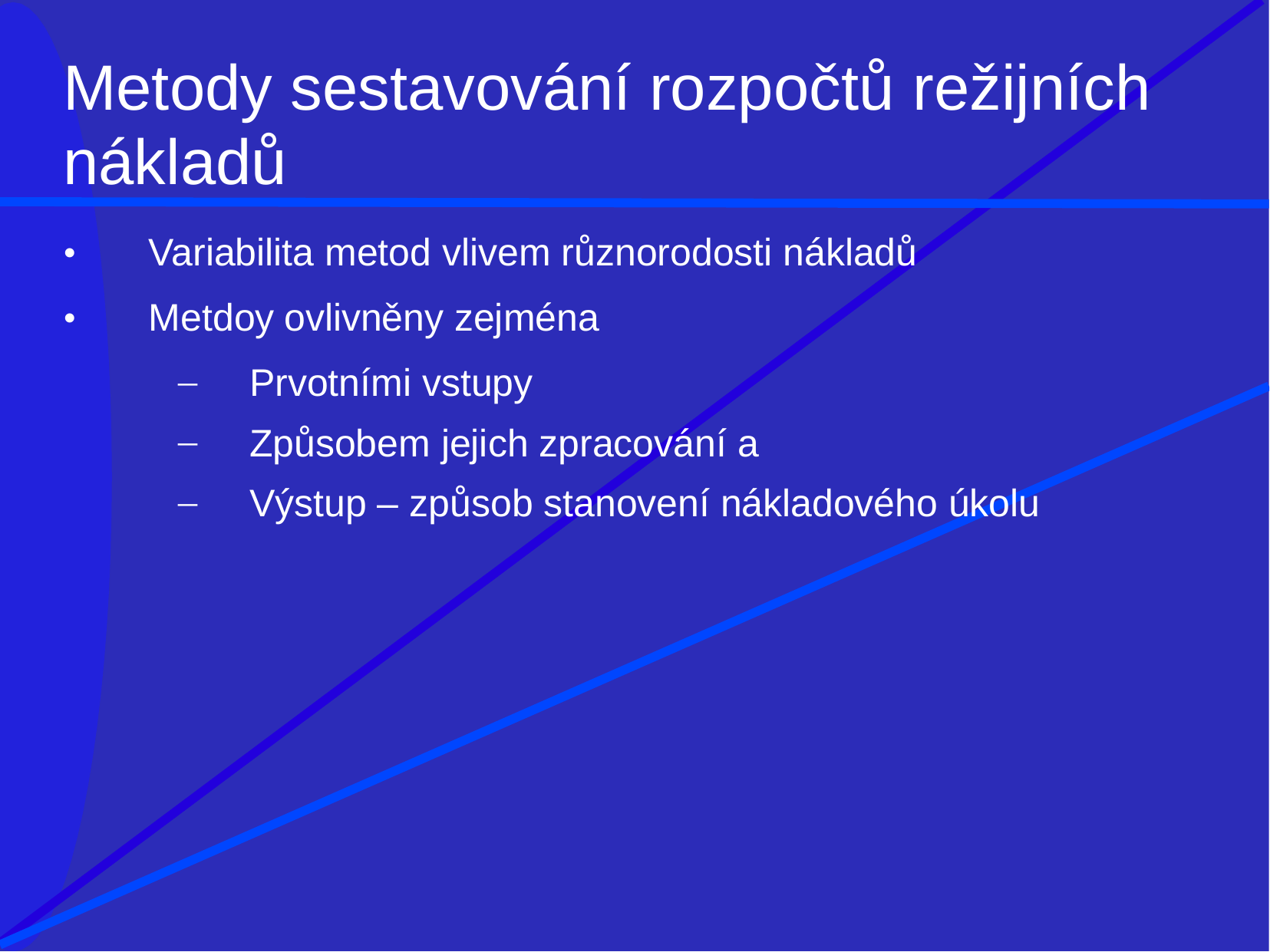

# Metody sestavování rozpočtů režijních
nákladů
Variabilita metod vlivem různorodosti nákladů
Metdoy ovlivněny zejména
•
•
Prvotními vstupy
Způsobem jejich zpracování a
Výstup – způsob stanovení nákladového úkolu